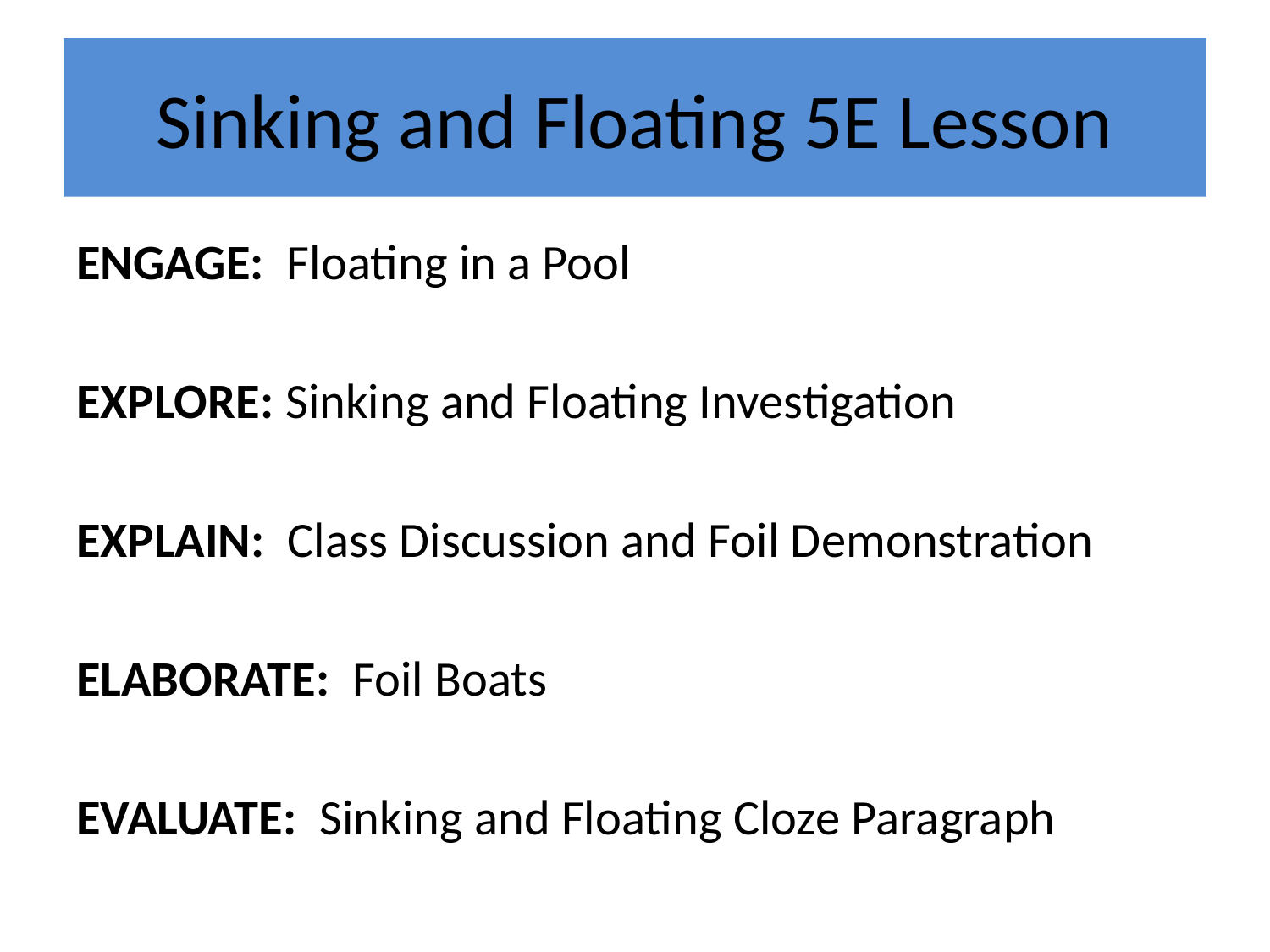

# Sinking and Floating 5E Lesson
ENGAGE:  Floating in a Pool

EXPLORE: Sinking and Floating Investigation

EXPLAIN:  Class Discussion and Foil Demonstration

ELABORATE:  Foil Boats

EVALUATE:  Sinking and Floating Cloze Paragraph